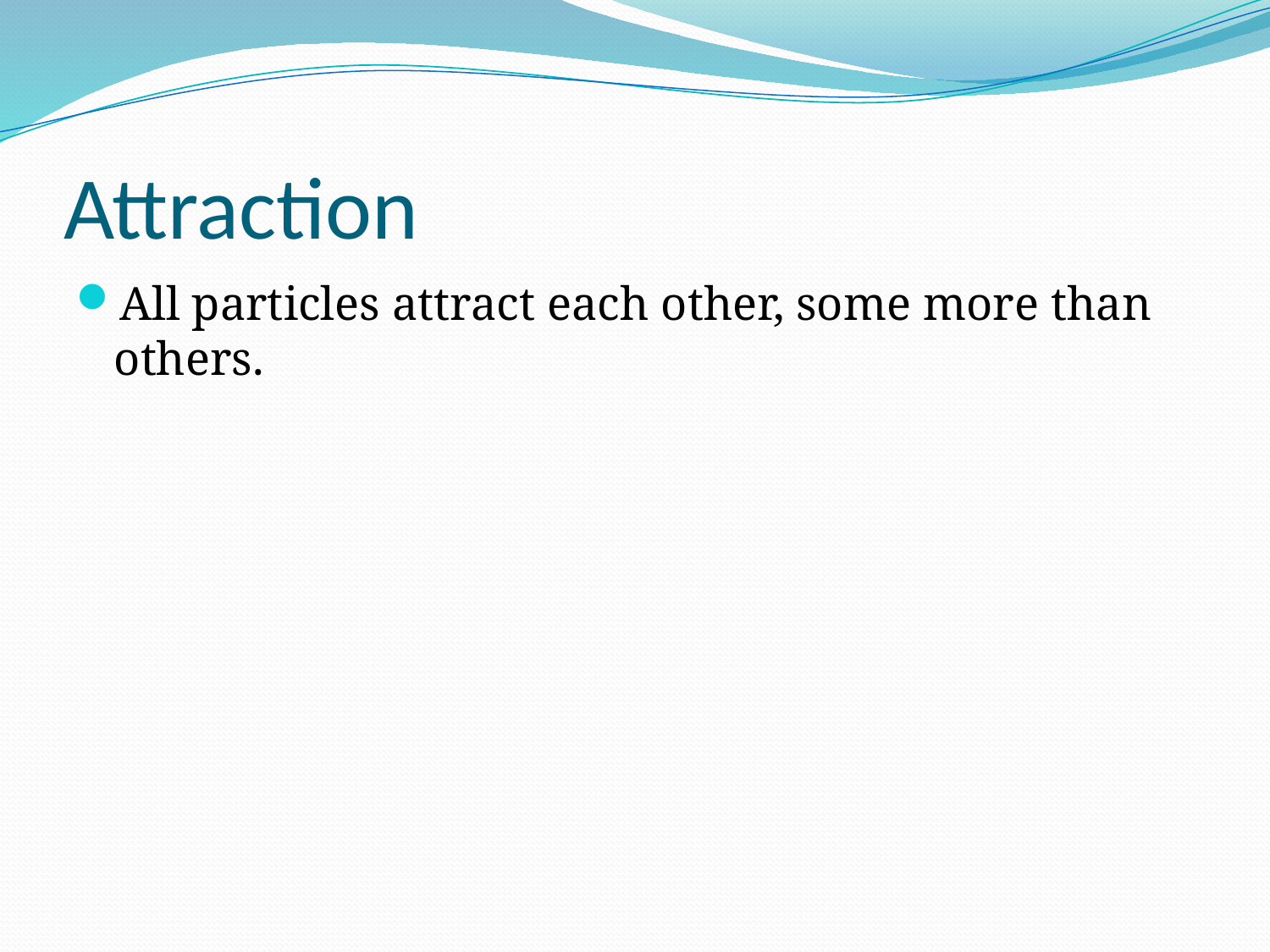

# Attraction
All particles attract each other, some more than others.